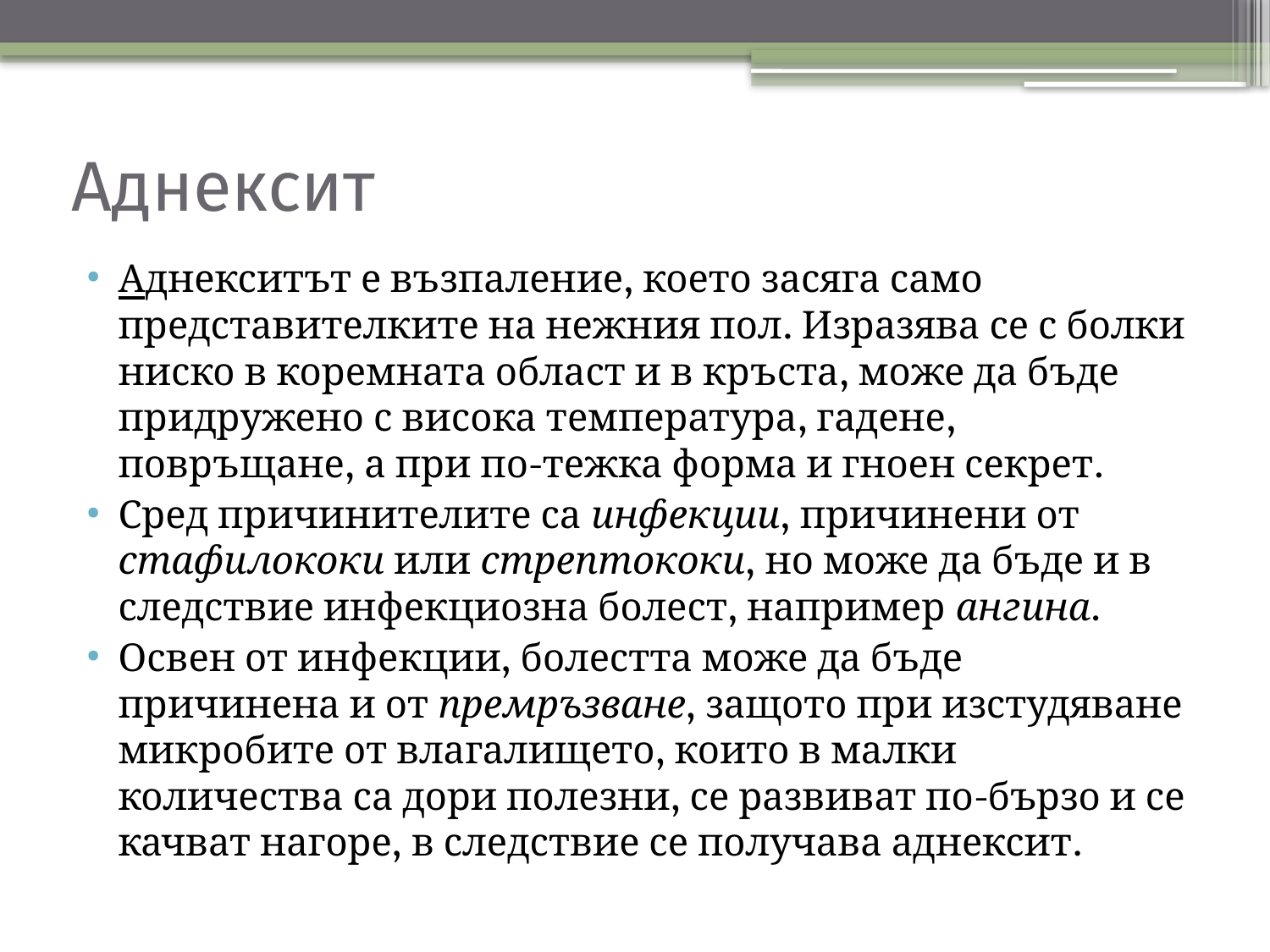

# Аднексит
Аднекситът е възпаление, което засяга само представителките на нежния пол. Изразява се с болки ниско в коремната област и в кръста, може да бъде придружено с висока температура, гадене, повръщане, а при по-тежка форма и гноен секрет.
Сред причинителите са инфекции, причинени от стафилококи или стрептококи, но може да бъде и в следствие инфекциозна болест, например ангина.
Освен от инфекции, болестта може да бъде причинена и от премръзване, защото при изстудяване микробите от влагалището, които в малки количества са дори полезни, се развиват по-бързо и се качват нагоре, в следствие се получава аднексит.